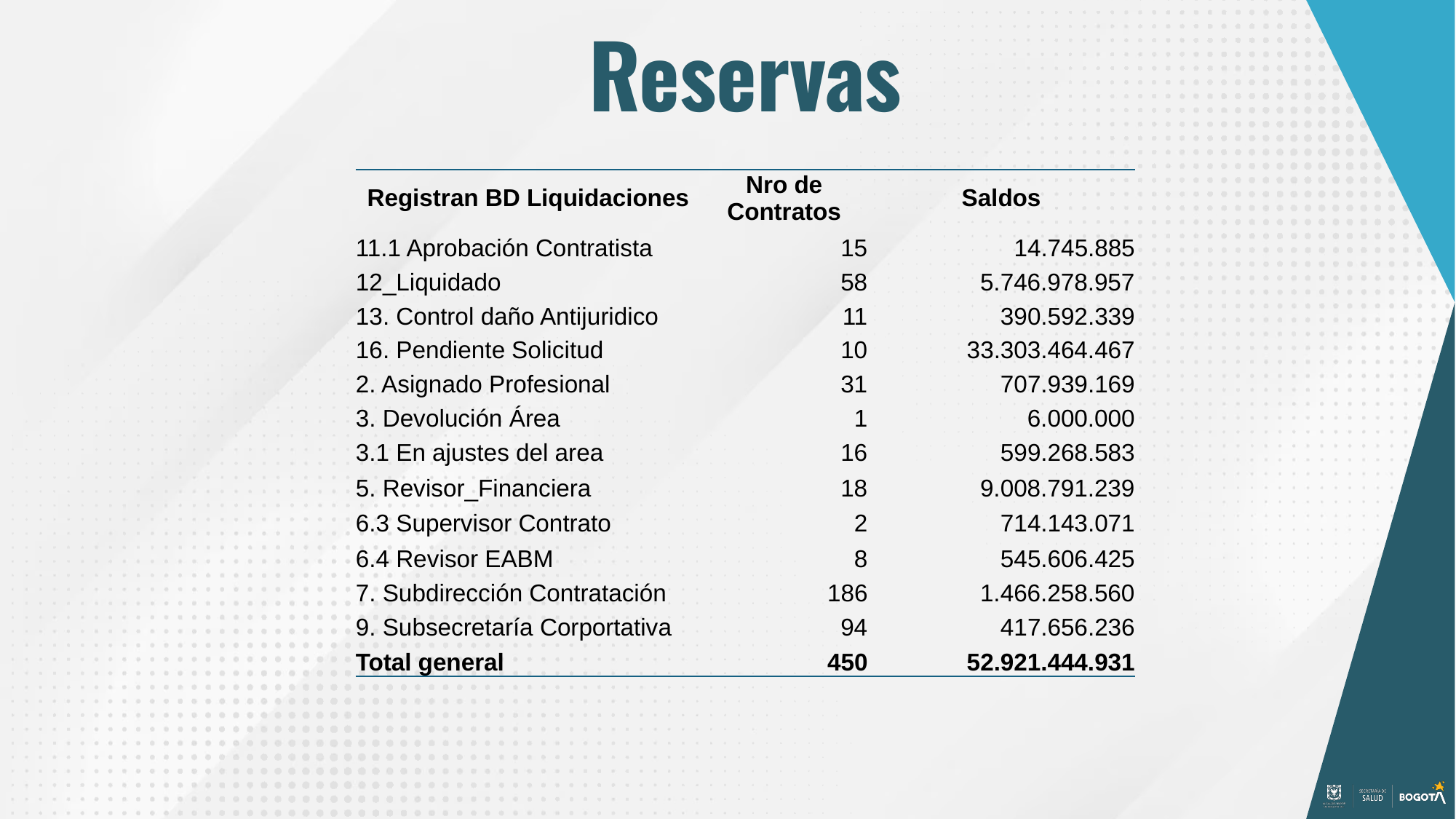

Reservas
| Registran BD Liquidaciones | Nro de Contratos | Saldos |
| --- | --- | --- |
| 11.1 Aprobación Contratista | 15 | 14.745.885 |
| 12\_Liquidado | 58 | 5.746.978.957 |
| 13. Control daño Antijuridico | 11 | 390.592.339 |
| 16. Pendiente Solicitud | 10 | 33.303.464.467 |
| 2. Asignado Profesional | 31 | 707.939.169 |
| 3. Devolución Área | 1 | 6.000.000 |
| 3.1 En ajustes del area | 16 | 599.268.583 |
| 5. Revisor\_Financiera | 18 | 9.008.791.239 |
| 6.3 Supervisor Contrato | 2 | 714.143.071 |
| 6.4 Revisor EABM | 8 | 545.606.425 |
| 7. Subdirección Contratación | 186 | 1.466.258.560 |
| 9. Subsecretaría Corportativa | 94 | 417.656.236 |
| Total general | 450 | 52.921.444.931 |